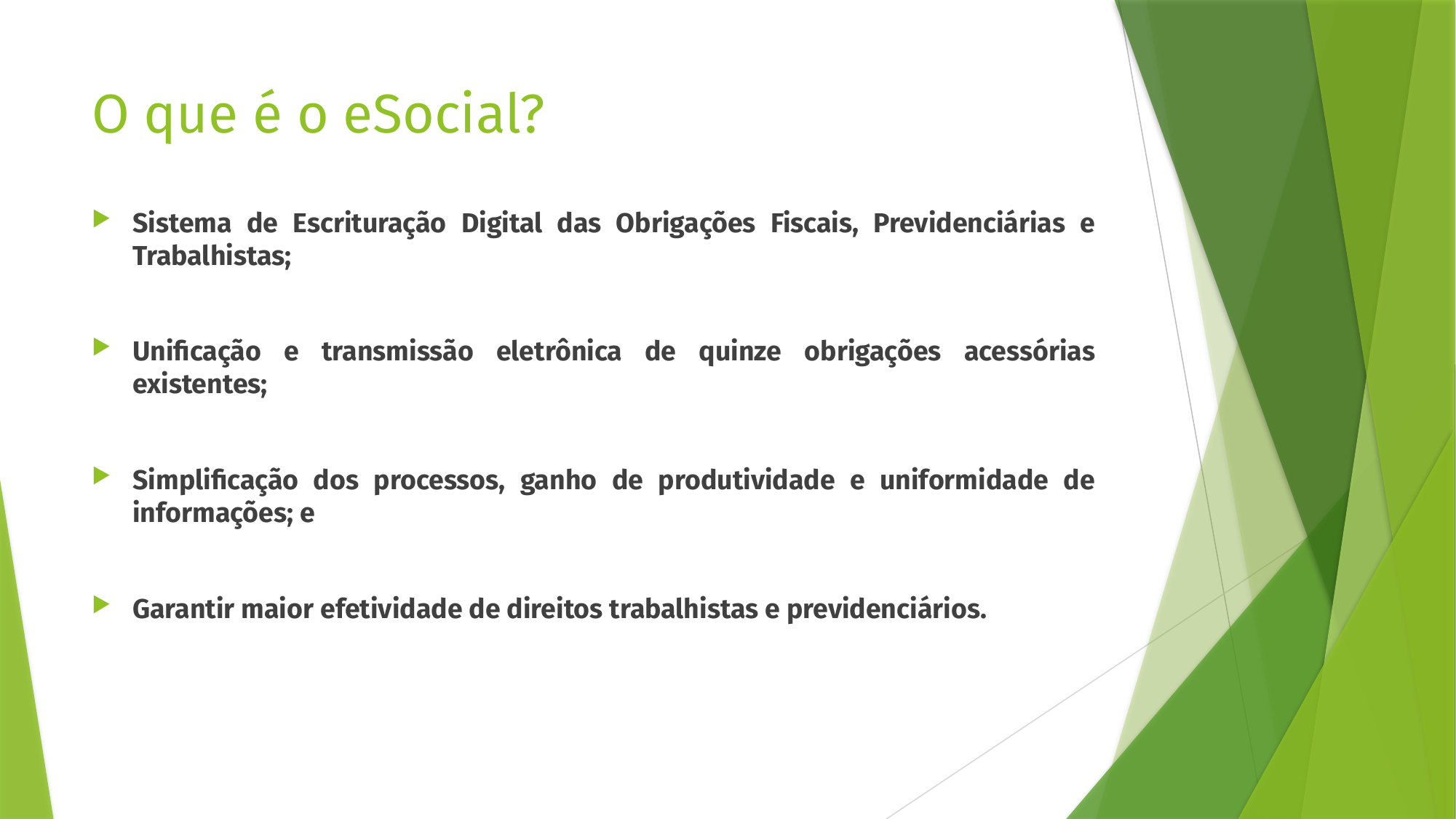

# O que é o eSocial?
Sistema de Escrituração Digital das Obrigações Fiscais, Previdenciárias e Trabalhistas;

Unificação e transmissão eletrônica de quinze obrigações acessórias existentes;

Simplificação dos processos, ganho de produtividade e uniformidade de informações; e

Garantir maior efetividade de direitos trabalhistas e previdenciários.